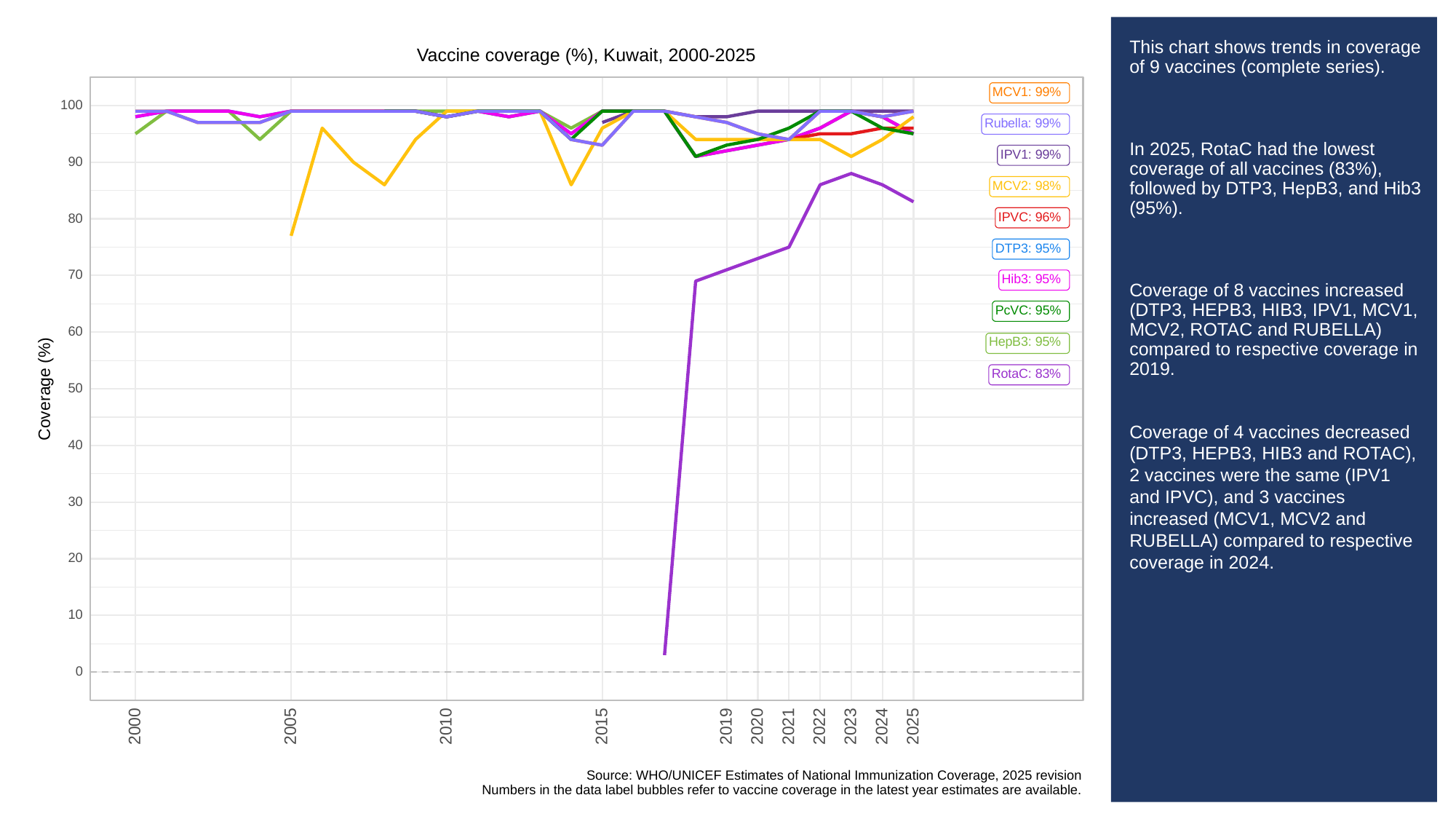

# This chart shows trends in coverage of 9 vaccines (complete series).

In 2025, RotaC had the lowest coverage of all vaccines (83%), followed by DTP3, HepB3, and Hib3 (95%).

Coverage of 8 vaccines increased (DTP3, HEPB3, HIB3, IPV1, MCV1, MCV2, ROTAC and RUBELLA) compared to respective coverage in 2019.

Coverage of 4 vaccines decreased (DTP3, HEPB3, HIB3 and ROTAC), 2 vaccines were the same (IPV1 and IPVC), and 3 vaccines increased (MCV1, MCV2 and RUBELLA) compared to respective coverage in 2024.

Vaccine coverage (%), Kuwait, 2000-2025

MCV1: 99%

100

Rubella: 99%

IPV1: 99%
90

MCV2: 98%

IPVC: 96%
80

DTP3: 95%

70
Hib3: 95%

PcVC: 95%
60

HepB3: 95%

RotaC: 83%
Coverage (%)
50

40

30

20

10

0

2023
2000
2005
2010
2015
2019
2020
2021
2022
2024
2025
Source: WHO/UNICEF Estimates of National Immunization Coverage, 2025 revision
Numbers in the data label bubbles refer to vaccine coverage in the latest year estimates are available.